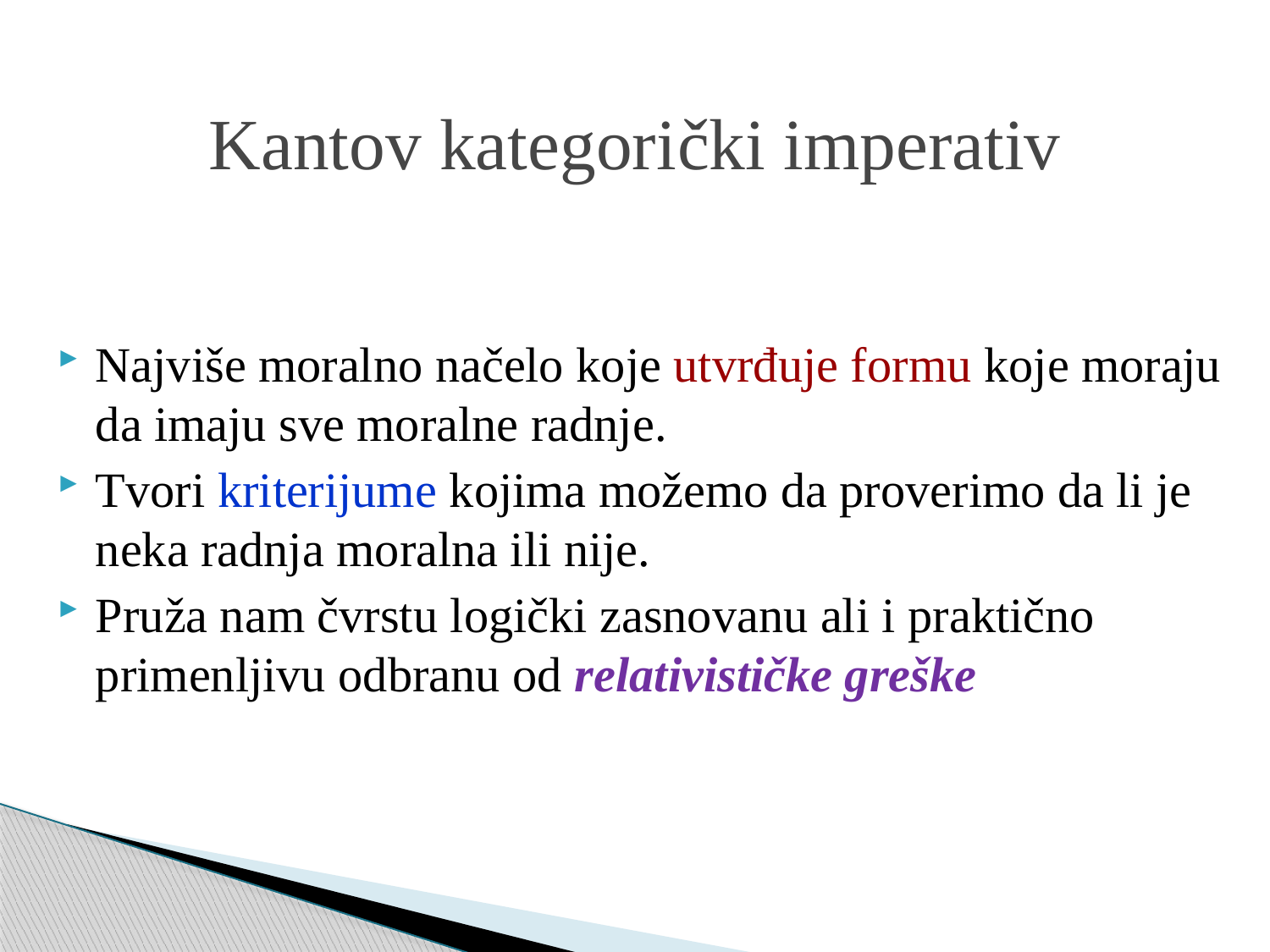

Kantov kategorički imperativ
Najviše moralno načelo koje utvrđuje formu koje moraju da imaju sve moralne radnje.
Tvori kriterijume kojima možemo da proverimo da li je neka radnja moralna ili nije.
Pruža nam čvrstu logički zasnovanu ali i praktično primenljivu odbranu od relativističke greške